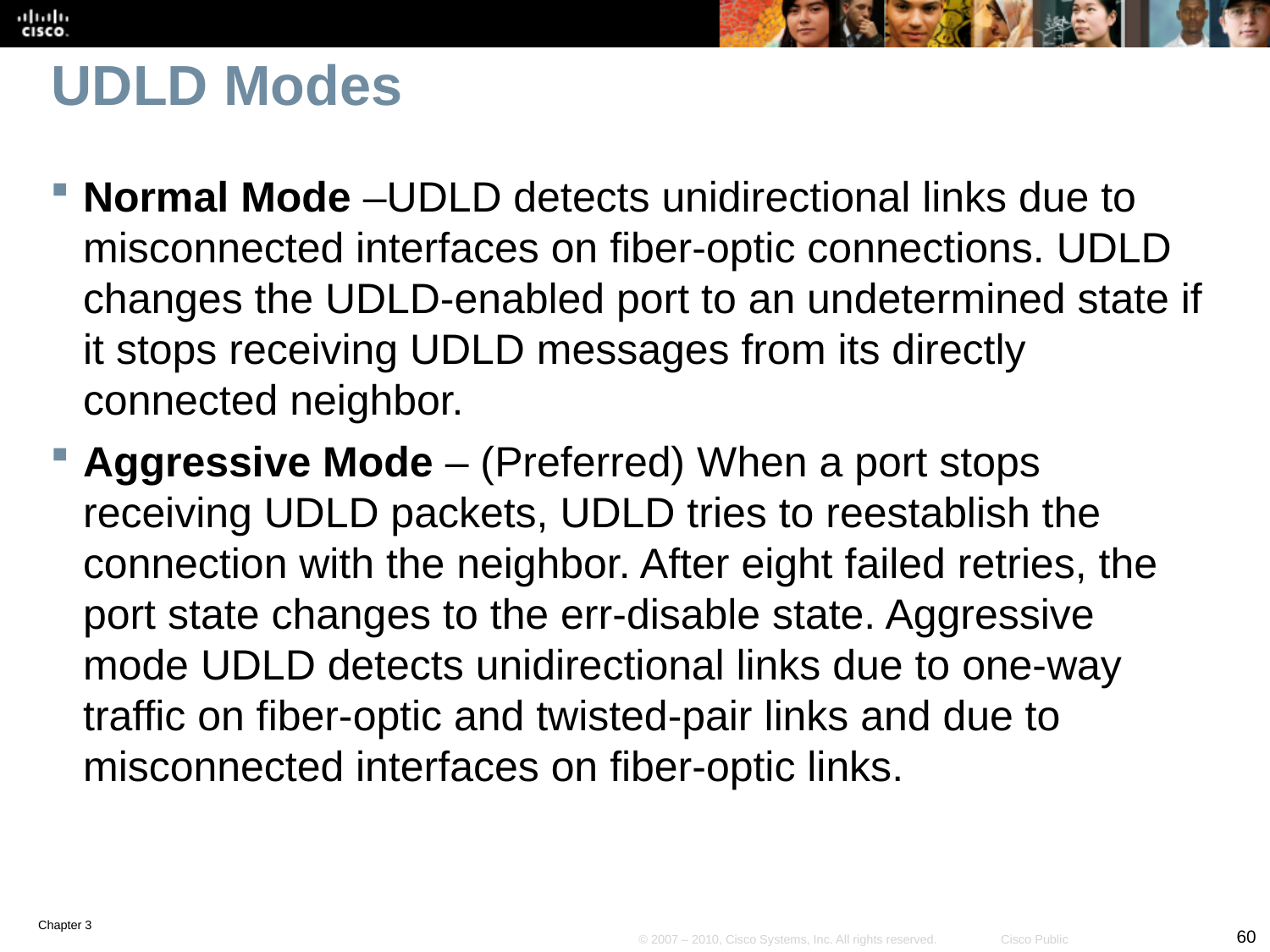

# UDLD Modes
Normal Mode –UDLD detects unidirectional links due to misconnected interfaces on fiber-optic connections. UDLD changes the UDLD-enabled port to an undetermined state if it stops receiving UDLD messages from its directly connected neighbor.
Aggressive Mode – (Preferred) When a port stops receiving UDLD packets, UDLD tries to reestablish the connection with the neighbor. After eight failed retries, the port state changes to the err-disable state. Aggressive mode UDLD detects unidirectional links due to one-way traffic on fiber-optic and twisted-pair links and due to misconnected interfaces on fiber-optic links.